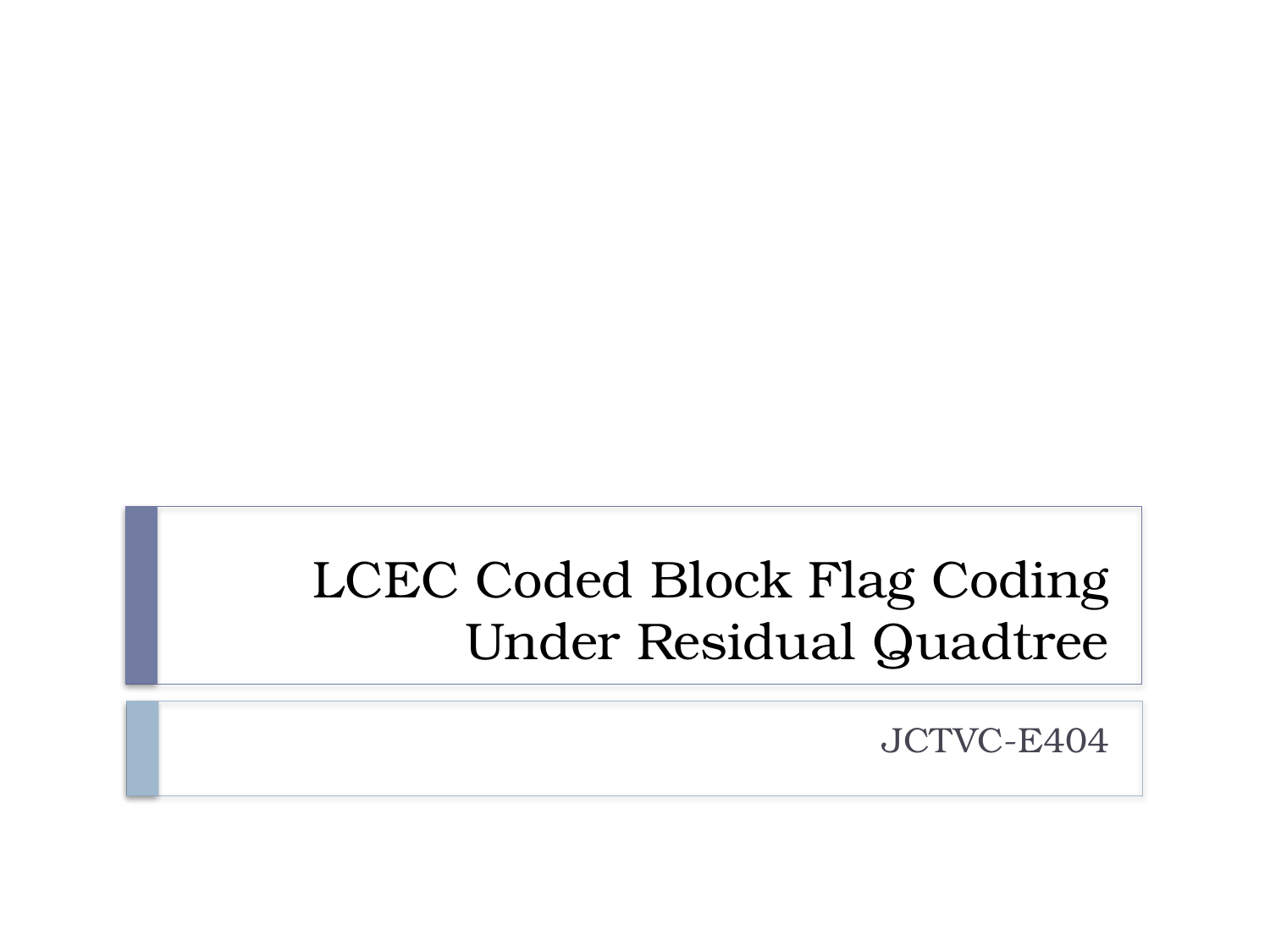

# LCEC Coded Block Flag Coding Under Residual Quadtree
JCTVC-E404